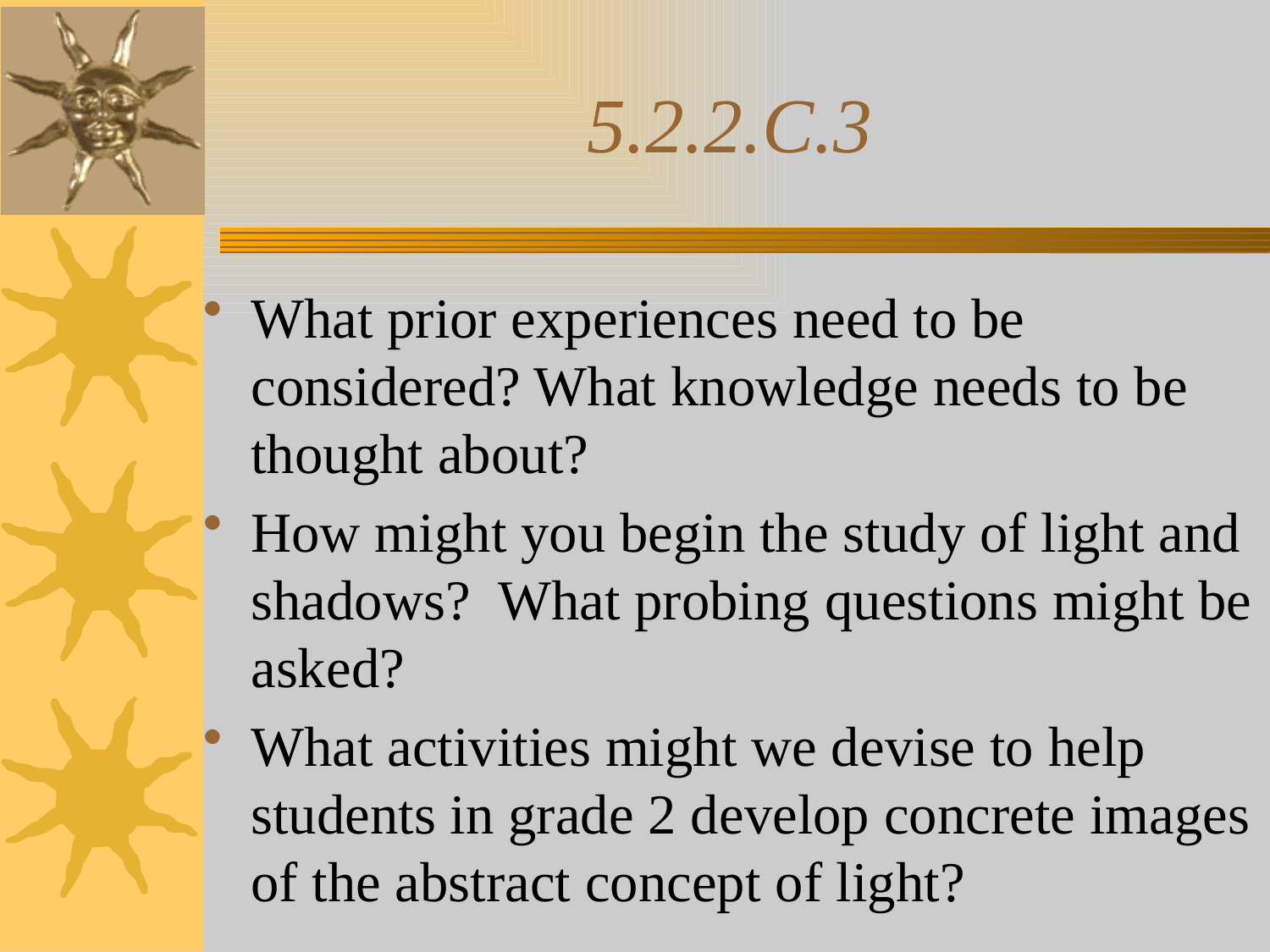

# 5.2.2.C.3
What prior experiences need to be considered? What knowledge needs to be thought about?
How might you begin the study of light and shadows?  What probing questions might be asked?
What activities might we devise to help students in grade 2 develop concrete images of the abstract concept of light?